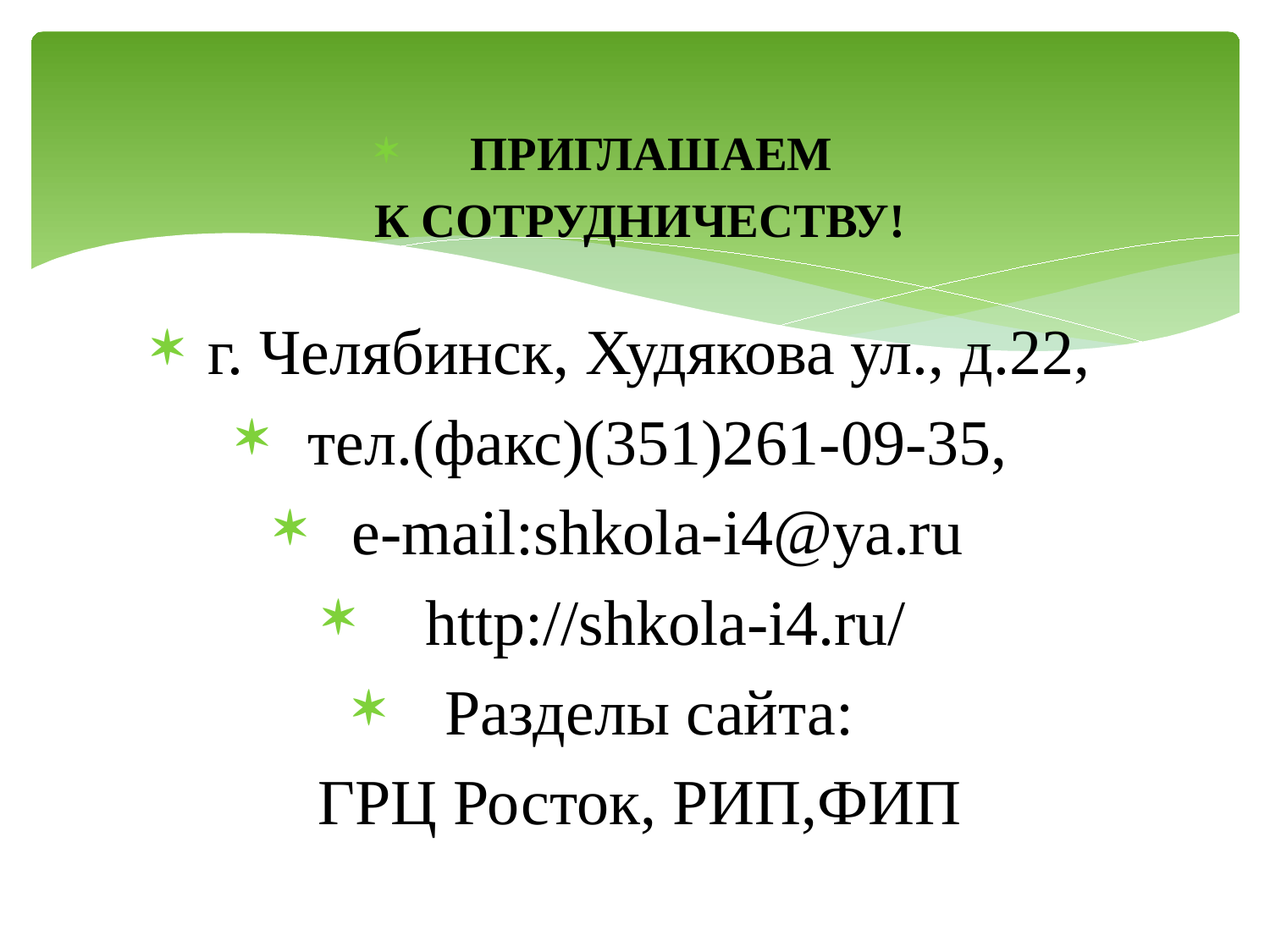

ПРИГЛАШАЕМ
К СОТРУДНИЧЕСТВУ!

г. Челябинск, Худякова ул., д.22,
тел.(факс)(351)261-09-35,
e-mail:shkola-i4@ya.ru
 http://shkola-i4.ru/
Разделы сайта:
ГРЦ Росток, РИП,ФИП